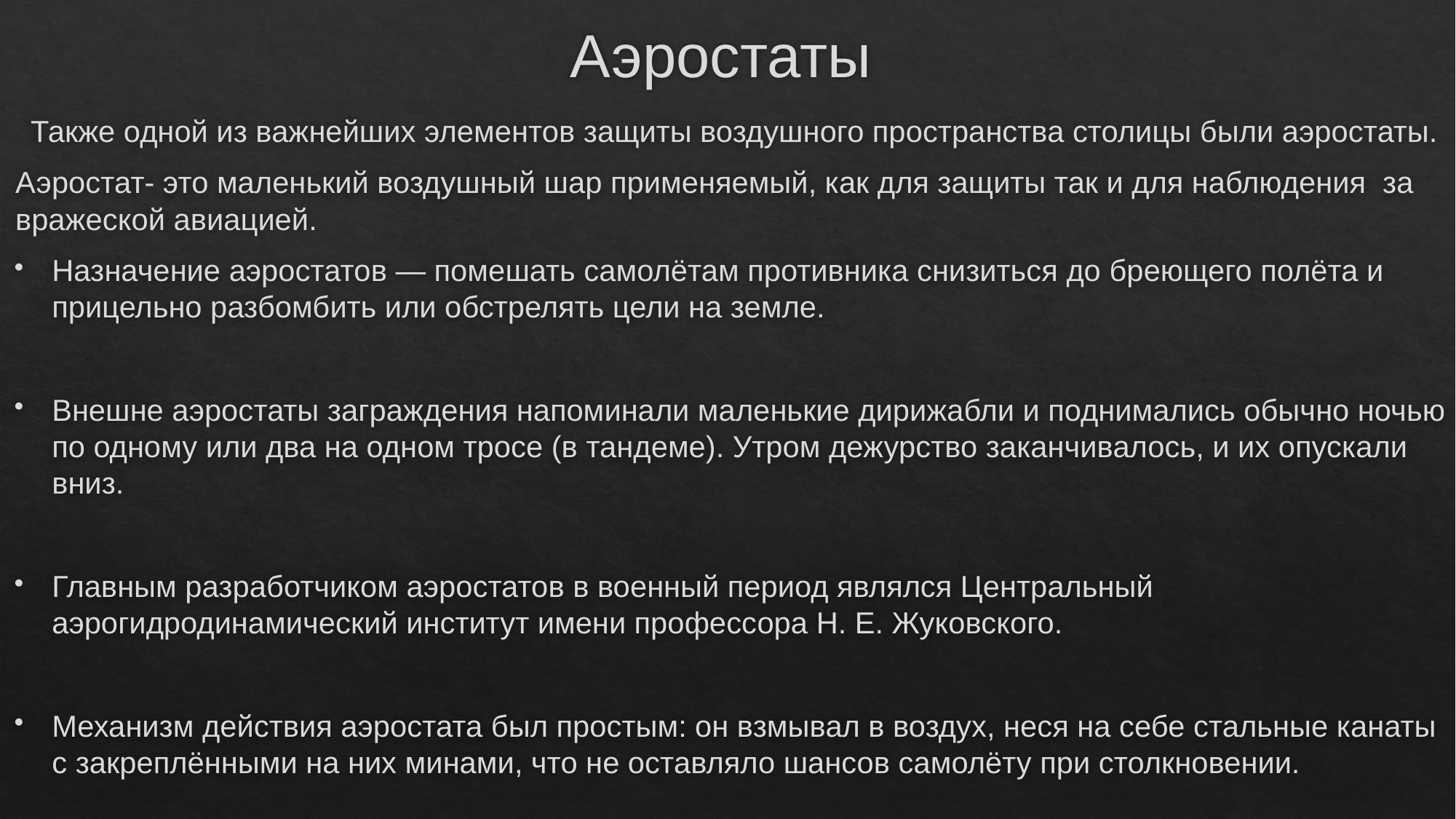

# Аэростаты
Также одной из важнейших элементов защиты воздушного пространства столицы были аэростаты.
Аэростат- это маленький воздушный шар применяемый, как для защиты так и для наблюдения  за вражеской авиацией.
Назначение аэростатов — помешать самолётам противника снизиться до бреющего полёта и прицельно разбомбить или обстрелять цели на земле.

Внешне аэростаты заграждения напоминали маленькие дирижабли и поднимались обычно ночью по одному или два на одном тросе (в тандеме). Утром дежурство заканчивалось, и их опускали вниз.

Главным разработчиком аэростатов в военный период являлся Центральный аэрогидродинамический институт имени профессора Н. Е. Жуковского.

Механизм действия аэростата был простым: он взмывал в воздух, неся на себе стальные канаты с закреплёнными на них минами, что не оставляло шансов самолёту при столкновении.